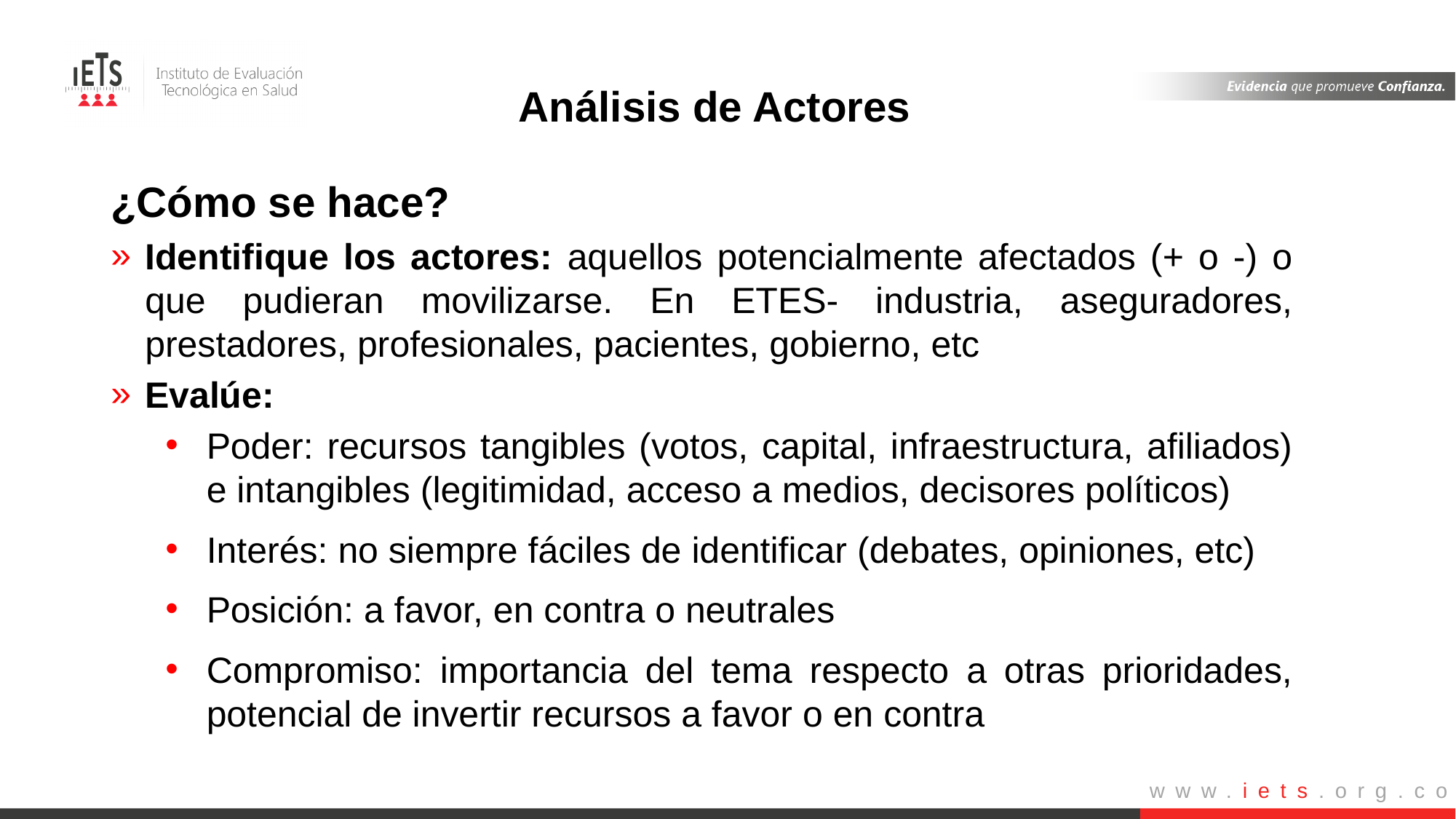

Análisis de Actores

¿Cómo se hace?
Identifique los actores: aquellos potencialmente afectados (+ o -) o que pudieran movilizarse. En ETES- industria, aseguradores, prestadores, profesionales, pacientes, gobierno, etc
Evalúe:
Poder: recursos tangibles (votos, capital, infraestructura, afiliados) e intangibles (legitimidad, acceso a medios, decisores políticos)
Interés: no siempre fáciles de identificar (debates, opiniones, etc)
Posición: a favor, en contra o neutrales
Compromiso: importancia del tema respecto a otras prioridades, potencial de invertir recursos a favor o en contra